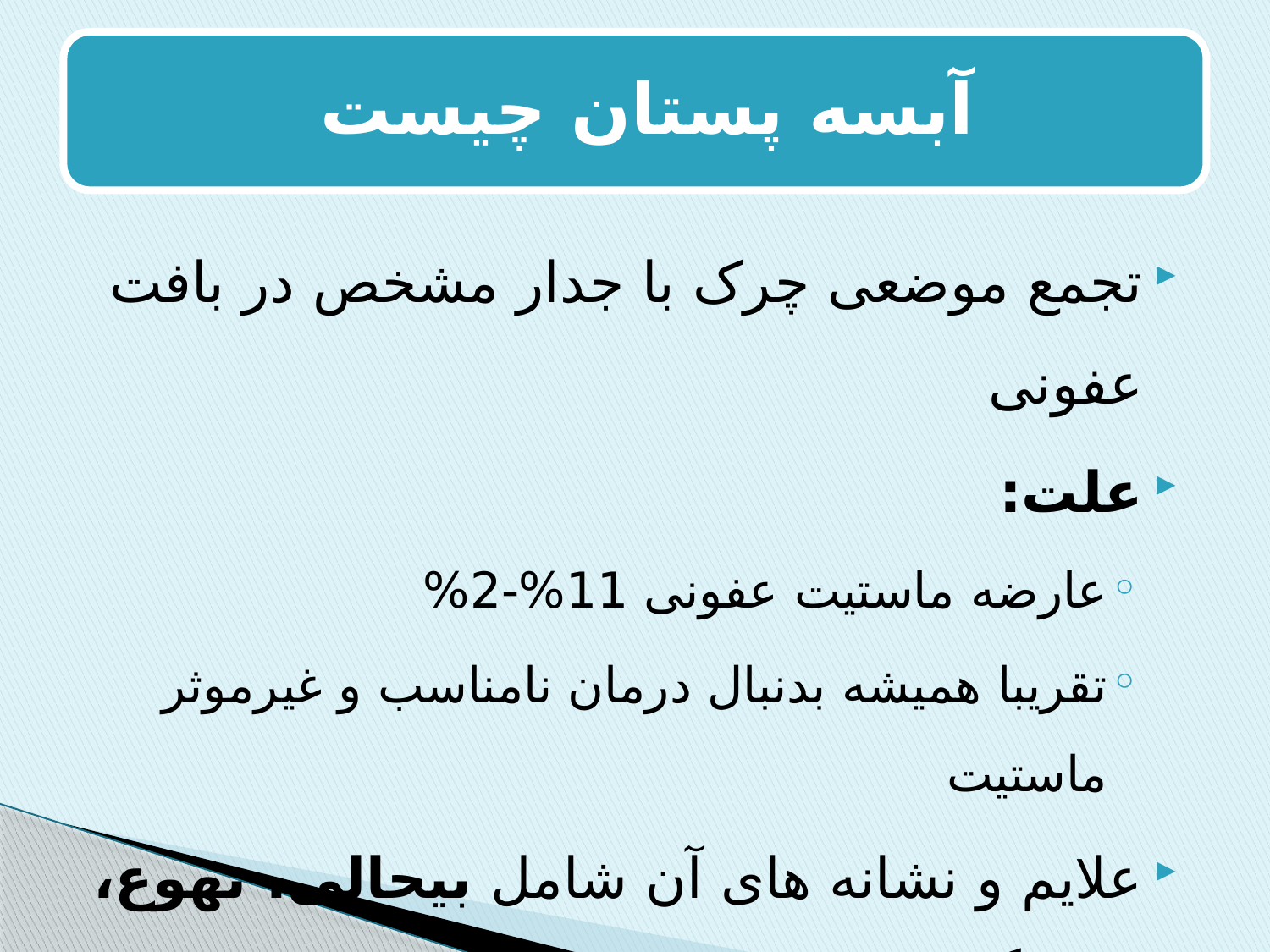

آبسه پستان چیست

تجمع موضعی چرک با جدار مشخص در بافت عفونی
علت:
عارضه ماستیت عفونی 11%-2%
تقریبا همیشه بدنبال درمان نامناسب و غیرموثر ماستیت
علایم و نشانه های آن شامل بیحالی، تهوع، خستگی زیاد، درد عضلانی همراه تورم و قرمزی موضعی است.